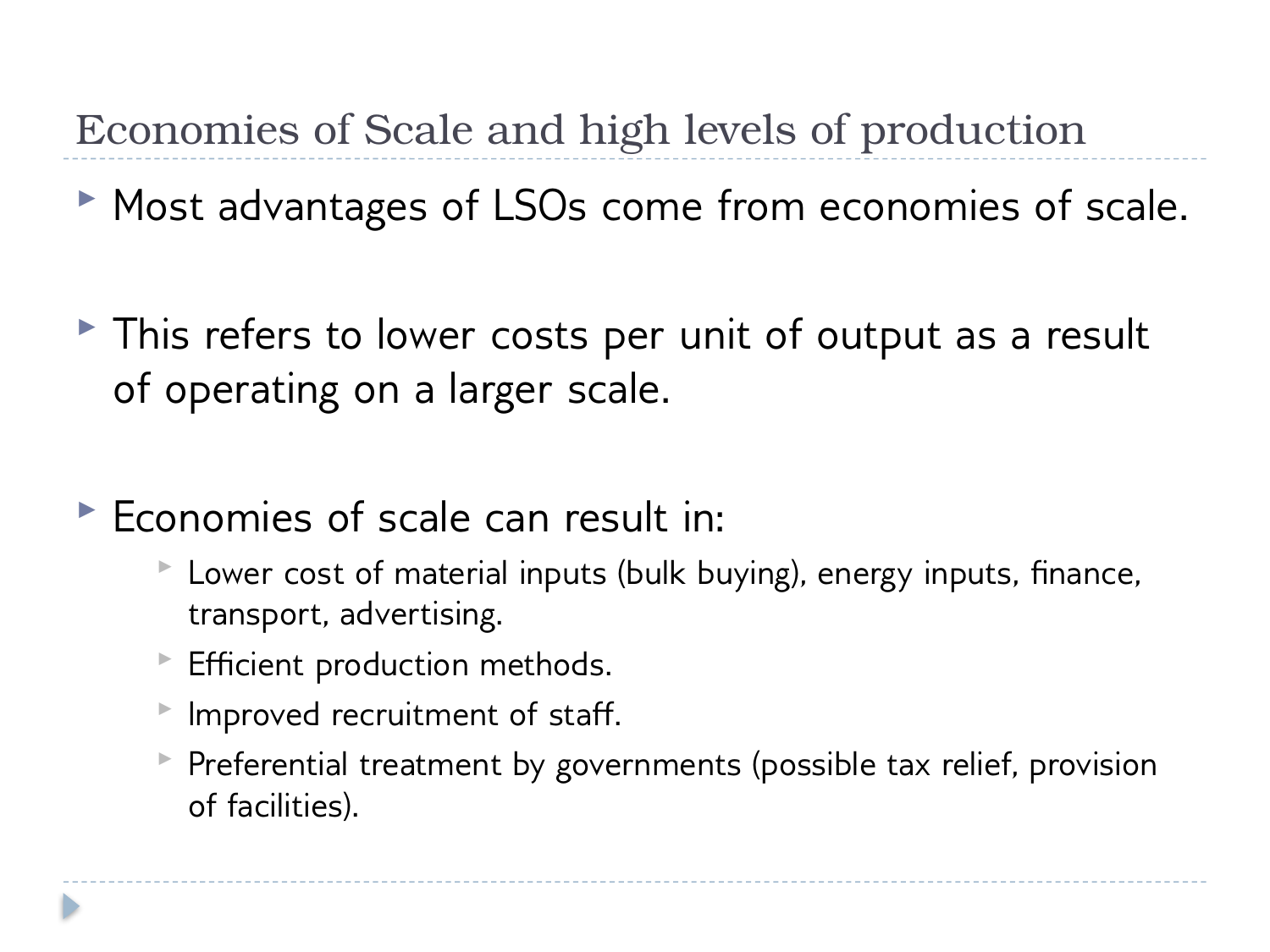

# Economies of Scale and high levels of production
Most advantages of LSOs come from economies of scale.

This refers to lower costs per unit of output as a result of operating on a larger scale.

Economies of scale can result in:
Lower cost of material inputs (bulk buying), energy inputs, finance, transport, advertising.
Efficient production methods.
Improved recruitment of staff.
Preferential treatment by governments (possible tax relief, provision of facilities).